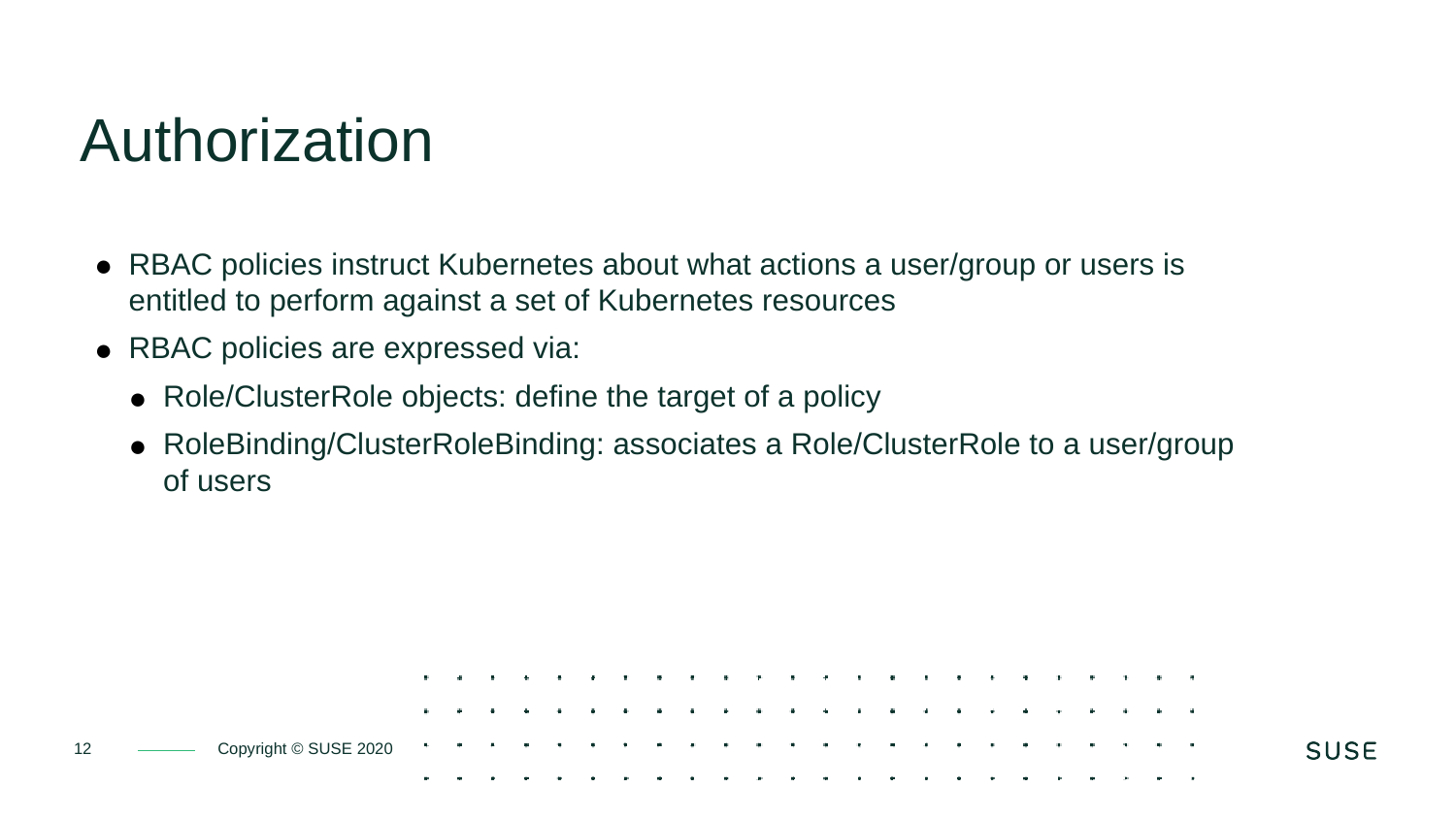

Authorization
RBAC policies instruct Kubernetes about what actions a user/group or users is entitled to perform against a set of Kubernetes resources
RBAC policies are expressed via:
Role/ClusterRole objects: define the target of a policy
RoleBinding/ClusterRoleBinding: associates a Role/ClusterRole to a user/group of users